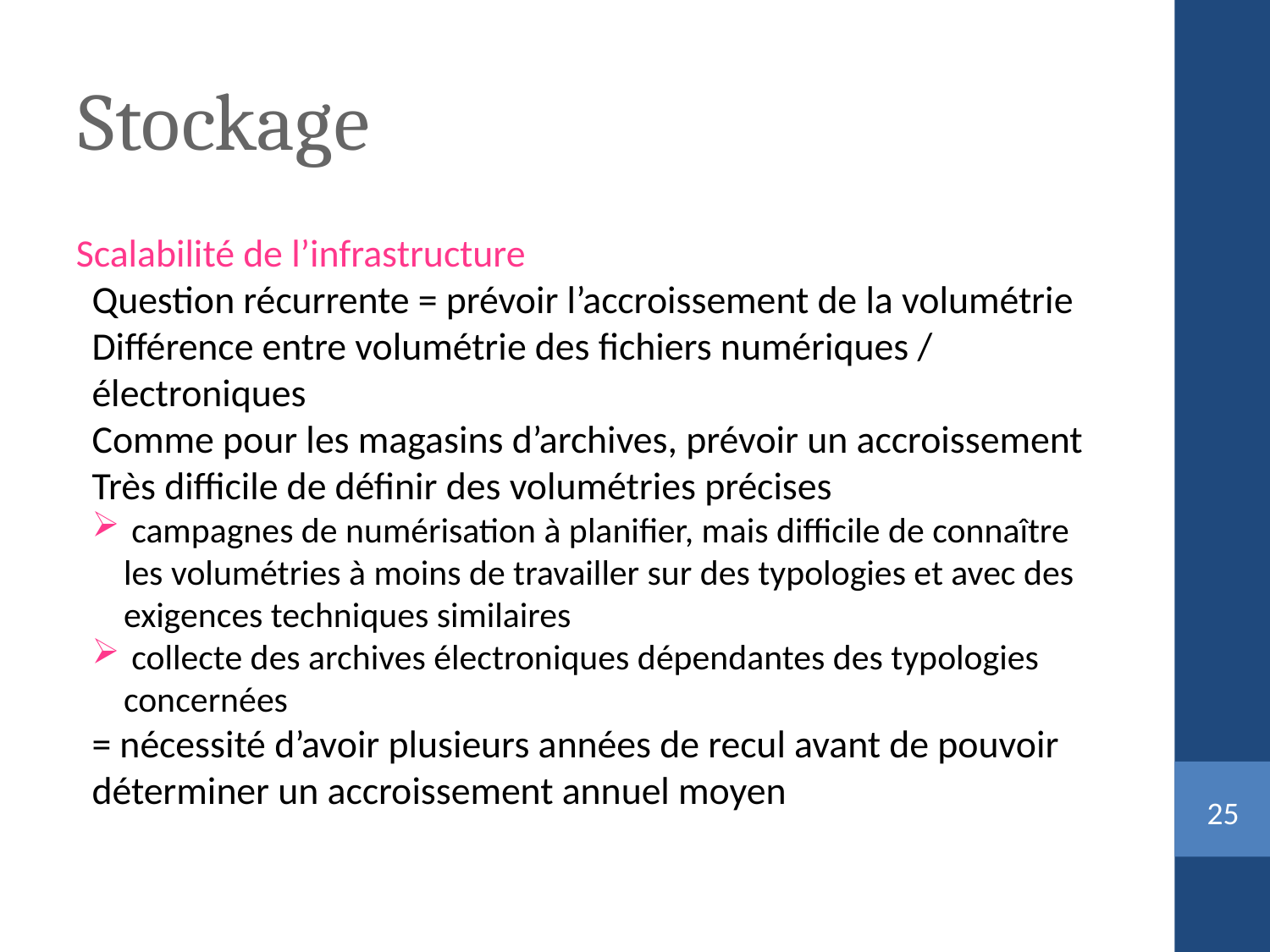

Stockage
Scalabilité de l’infrastructure
Question récurrente = prévoir l’accroissement de la volumétrie
Différence entre volumétrie des fichiers numériques / électroniques
Comme pour les magasins d’archives, prévoir un accroissement
Très difficile de définir des volumétries précises
 campagnes de numérisation à planifier, mais difficile de connaître les volumétries à moins de travailler sur des typologies et avec des exigences techniques similaires
 collecte des archives électroniques dépendantes des typologies concernées
= nécessité d’avoir plusieurs années de recul avant de pouvoir déterminer un accroissement annuel moyen
25